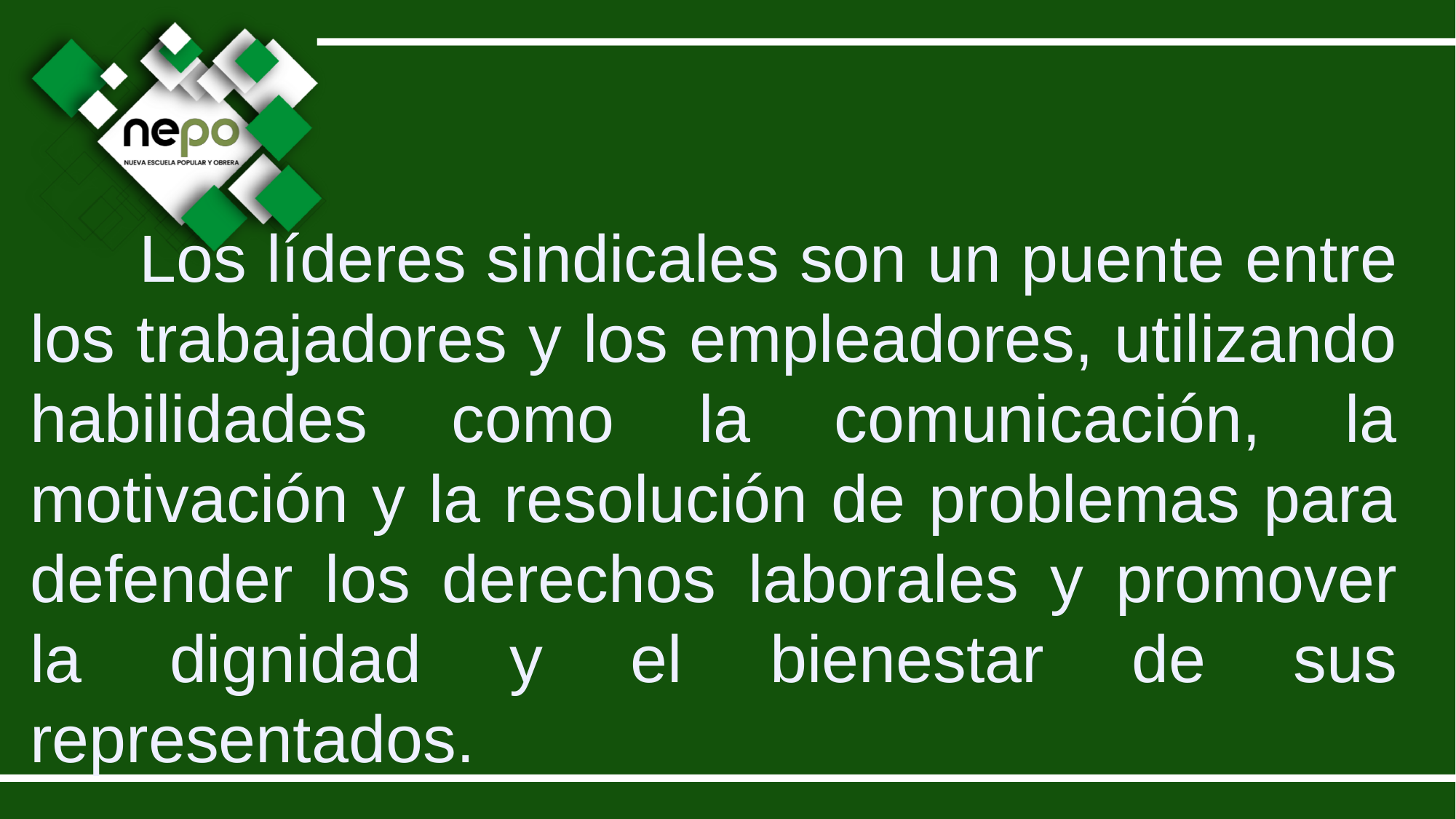

Los líderes sindicales son un puente entre los trabajadores y los empleadores, utilizando habilidades como la comunicación, la motivación y la resolución de problemas para defender los derechos laborales y promover la dignidad y el bienestar de sus representados.